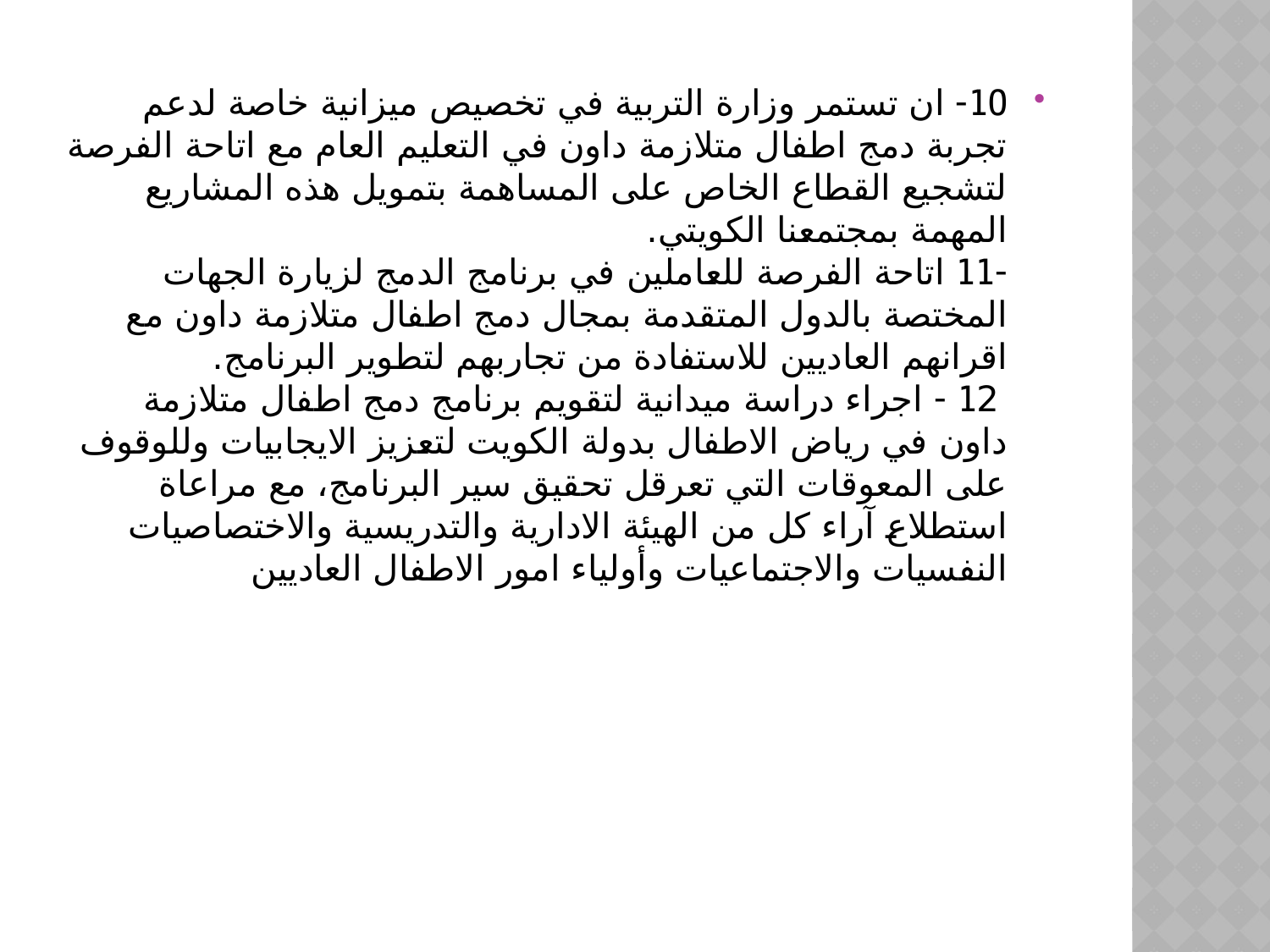

10- ان تستمر وزارة التربية في تخصيص ميزانية خاصة لدعم تجربة دمج اطفال متلازمة داون في التعليم العام مع اتاحة الفرصة لتشجيع القطاع الخاص على المساهمة بتمويل هذه المشاريع المهمة بمجتمعنا الكويتي.
-11 اتاحة الفرصة للعاملين في برنامج الدمج لزيارة الجهات المختصة بالدول المتقدمة بمجال دمج اطفال متلازمة داون مع اقرانهم العاديين للاستفادة من تجاربهم لتطوير البرنامج.
 12 - اجراء دراسة ميدانية لتقويم برنامج دمج اطفال متلازمة داون في رياض الاطفال بدولة الكويت لتعزيز الايجابيات وللوقوف على المعوقات التي تعرقل تحقيق سير البرنامج، مع مراعاة استطلاع آراء كل من الهيئة الادارية والتدريسية والاختصاصيات النفسيات والاجتماعيات وأولياء امور الاطفال العاديين